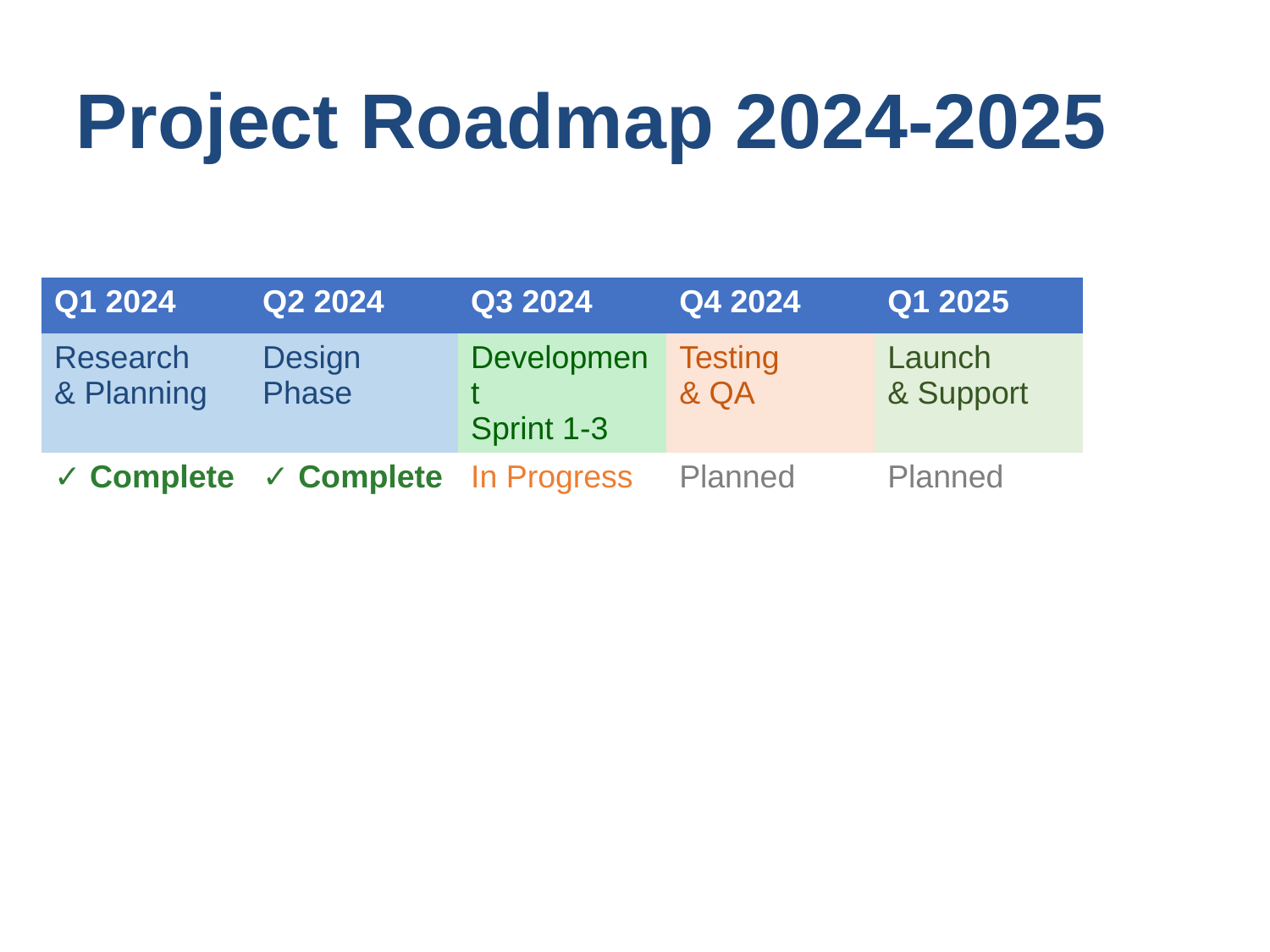

Project Roadmap 2024-2025
| Q1 2024 | Q2 2024 | Q3 2024 | Q4 2024 | Q1 2025 |
| --- | --- | --- | --- | --- |
| Research & Planning | Design Phase | Development Sprint 1-3 | Testing & QA | Launch & Support |
| ✓ Complete | ✓ Complete | In Progress | Planned | Planned |